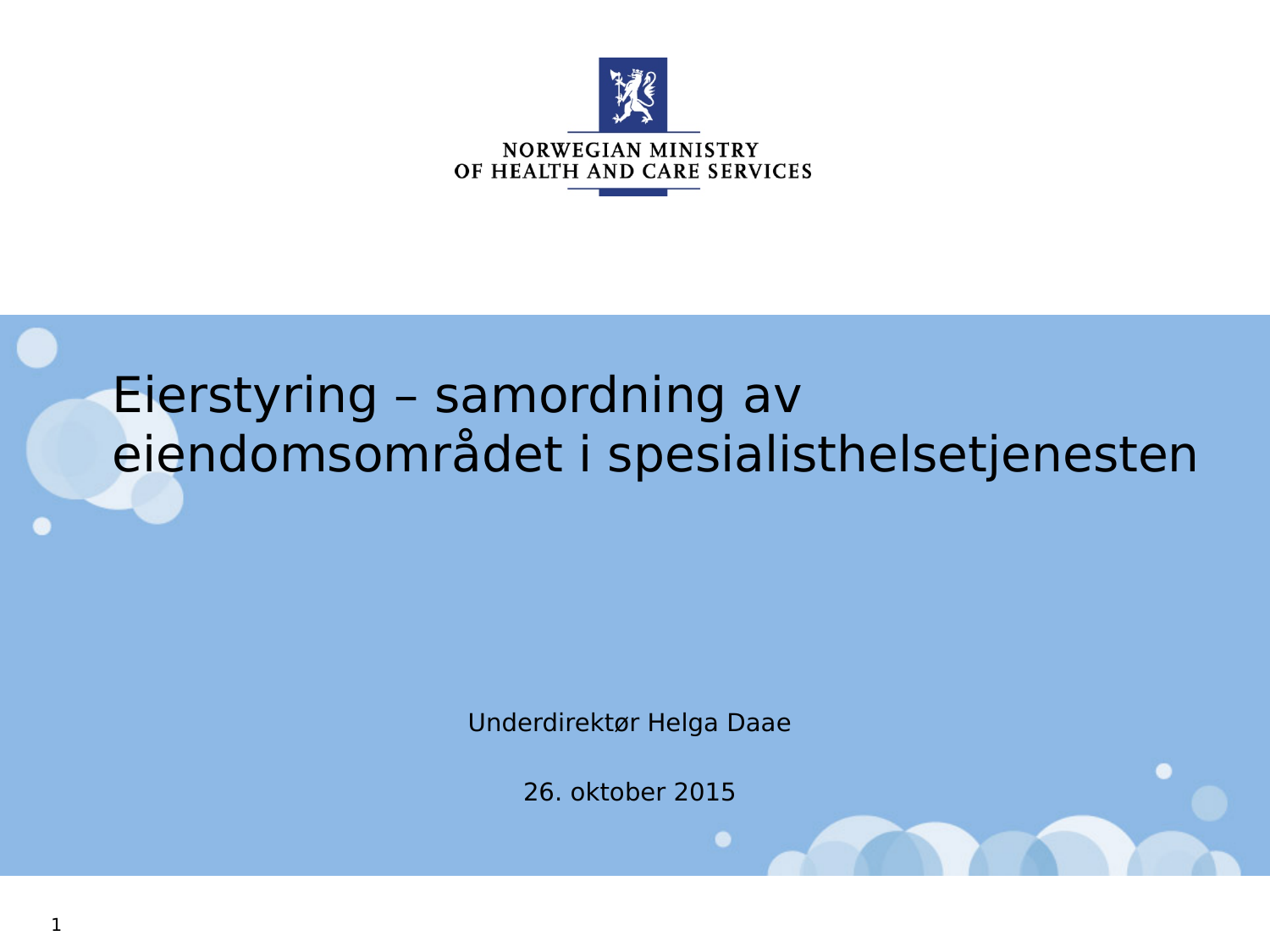

# Eierstyring – samordning av eiendomsområdet i spesialisthelsetjenesten

Underdirektør Helga Daae

26. oktober 2015
1